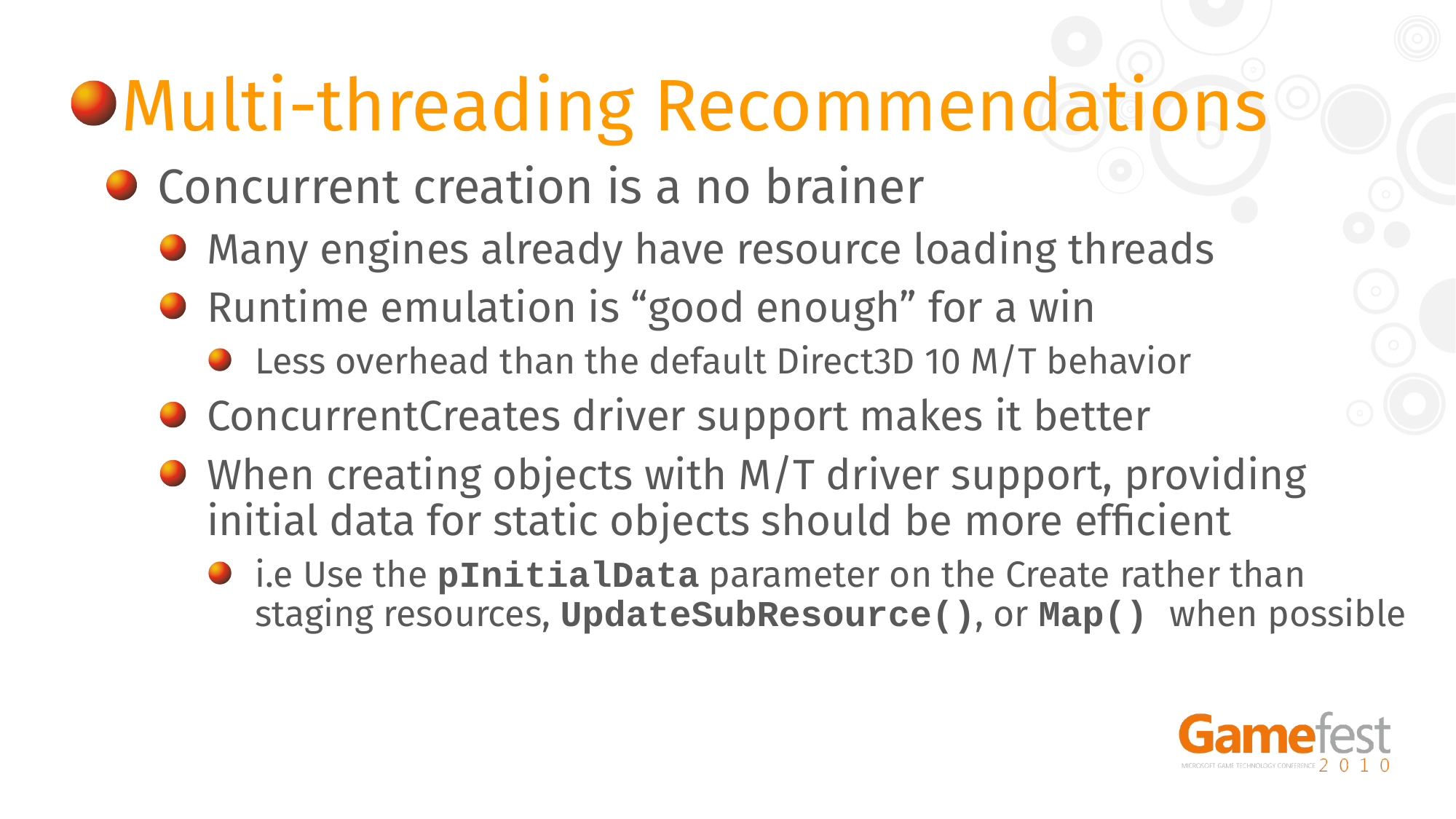

Concurrent creation is a no brainer
Many engines already have resource loading threads
Runtime emulation is “good enough” for a win
Less overhead than the default Direct3D 10 M/T behavior
ConcurrentCreates driver support makes it better
When creating objects with M/T driver support, providing initial data for static objects should be more efficient
i.e Use the pInitialData parameter on the Create rather than staging resources, UpdateSubResource(), or Map() when possible
Multi-threading Recommendations